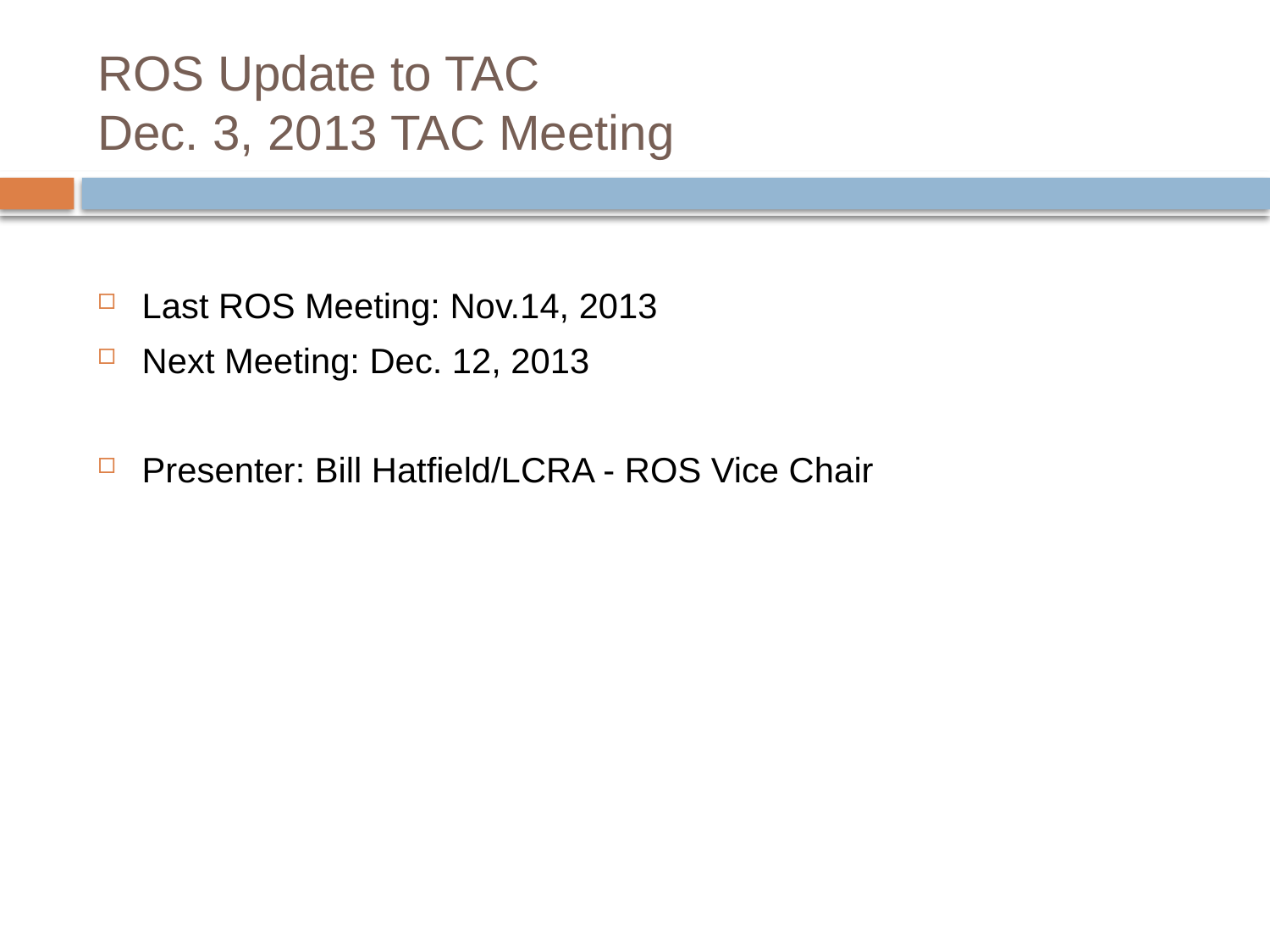

# ROS Update to TAC Dec. 3, 2013 TAC Meeting

Last ROS Meeting: Nov.14, 2013
Next Meeting: Dec. 12, 2013

Presenter: Bill Hatfield/LCRA - ROS Vice Chair